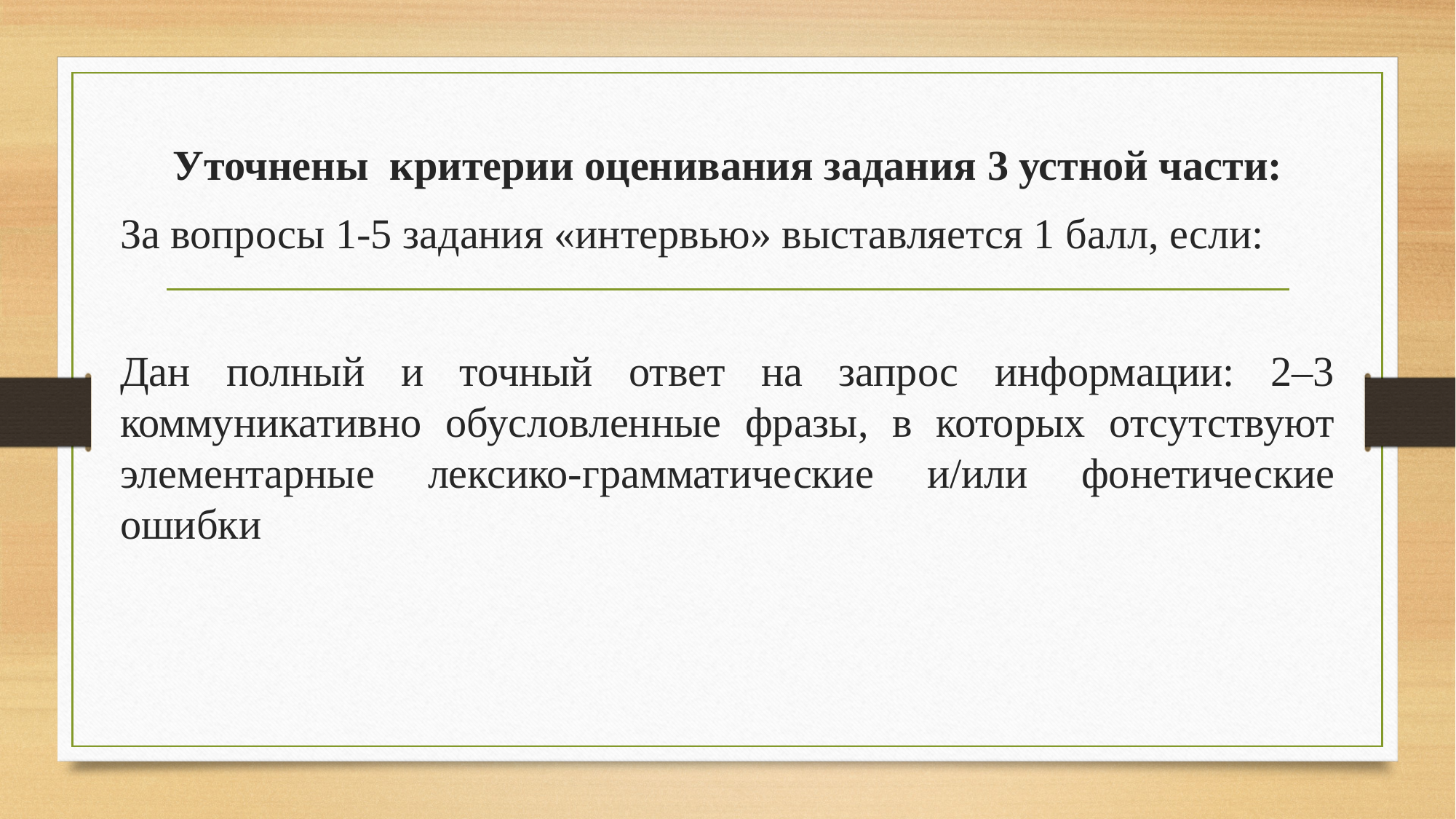

Уточнены  критерии оценивания задания 3 устной части:
За вопросы 1-5 задания «интервью» выставляется 1 балл, если:

Дан полный и точный ответ на запрос информации: 2–3 коммуникативно обусловленные фразы, в которых отсутствуют элементарные лексико-грамматические и/или фонетические ошибки